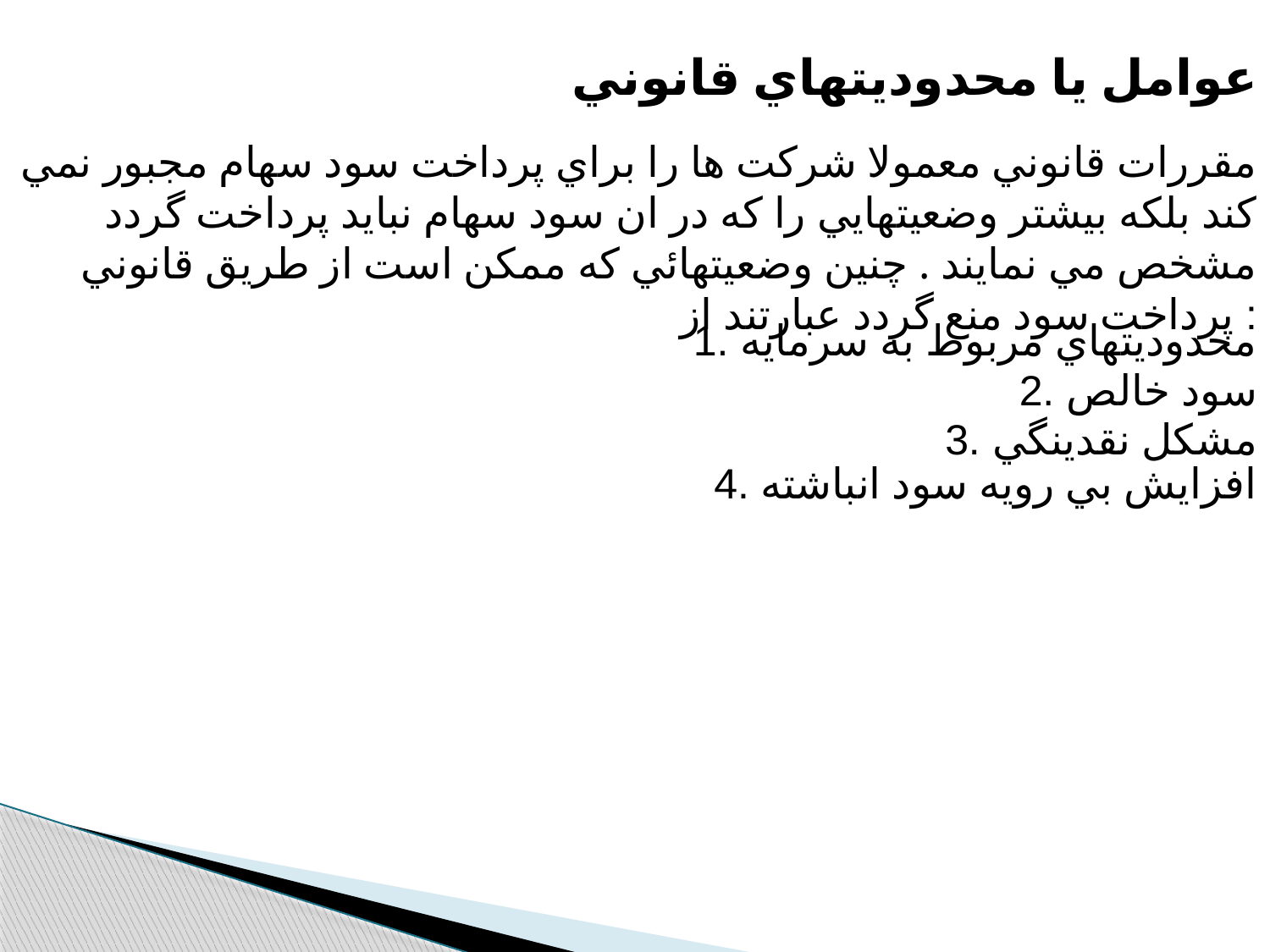

عوامل يا محدوديتهاي قانوني
مقررات قانوني معمولا شركت ها را براي پرداخت سود سهام مجبور نمي كند بلكه بيشتر وضعيتهايي را كه در ان سود سهام نبايد پرداخت گردد مشخص مي نمايند . چنين وضعيتهائي كه ممكن است از طريق قانوني پرداخت سود منع گردد عبارتند از :
1. محدوديتهاي مربوط به سرمايه
2. سود خالص
3. مشكل نقدينگي
4. افزايش بي رويه سود انباشته